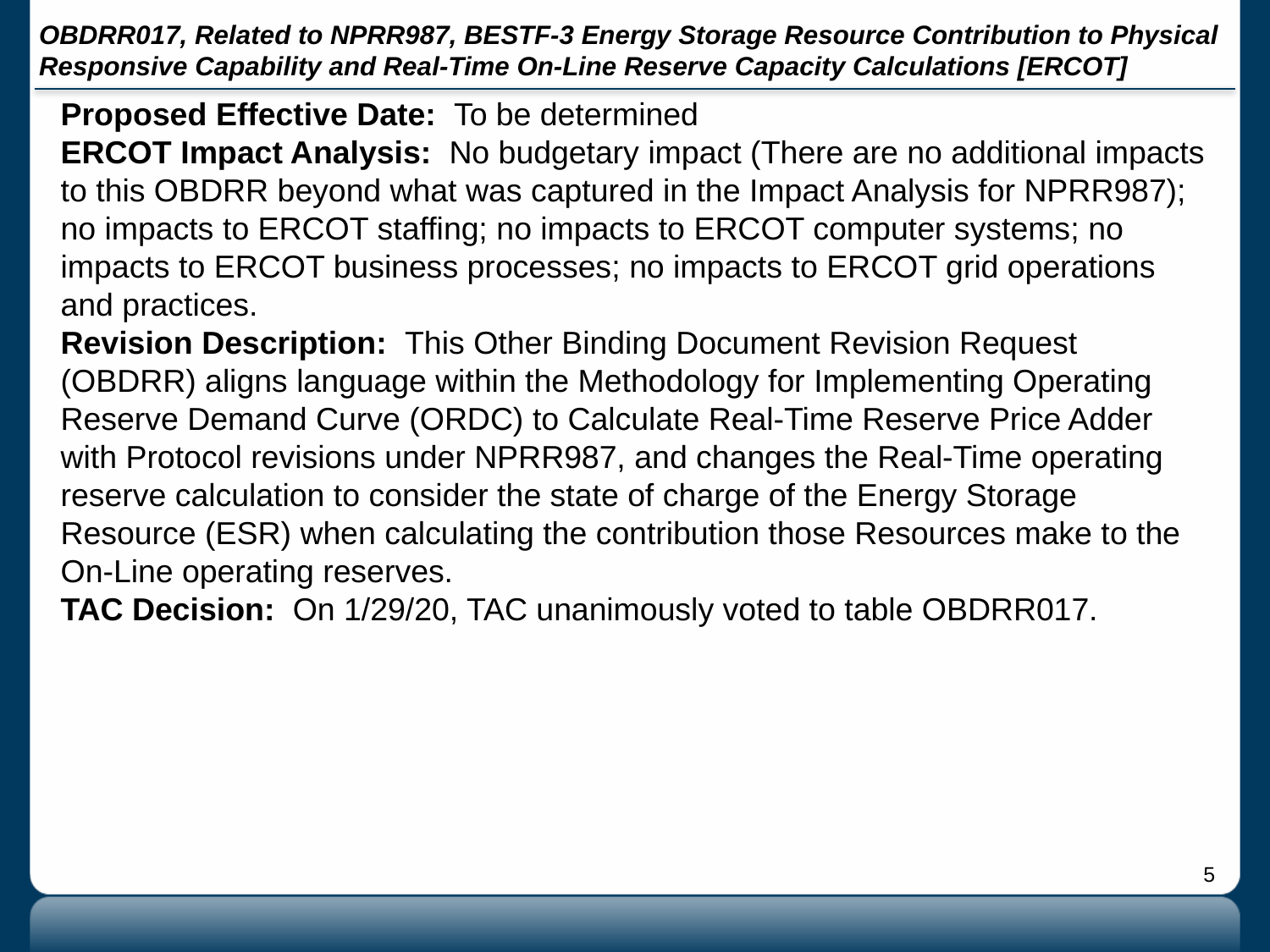

# OBDRR017, Related to NPRR987, BESTF-3 Energy Storage Resource Contribution to Physical Responsive Capability and Real-Time On-Line Reserve Capacity Calculations [ERCOT]
Proposed Effective Date:  To be determined
ERCOT Impact Analysis:  No budgetary impact (There are no additional impacts to this OBDRR beyond what was captured in the Impact Analysis for NPRR987); no impacts to ERCOT staffing; no impacts to ERCOT computer systems; no impacts to ERCOT business processes; no impacts to ERCOT grid operations and practices.
Revision Description:  This Other Binding Document Revision Request (OBDRR) aligns language within the Methodology for Implementing Operating Reserve Demand Curve (ORDC) to Calculate Real-Time Reserve Price Adder with Protocol revisions under NPRR987, and changes the Real-Time operating reserve calculation to consider the state of charge of the Energy Storage Resource (ESR) when calculating the contribution those Resources make to the On-Line operating reserves.
TAC Decision:  On 1/29/20, TAC unanimously voted to table OBDRR017.